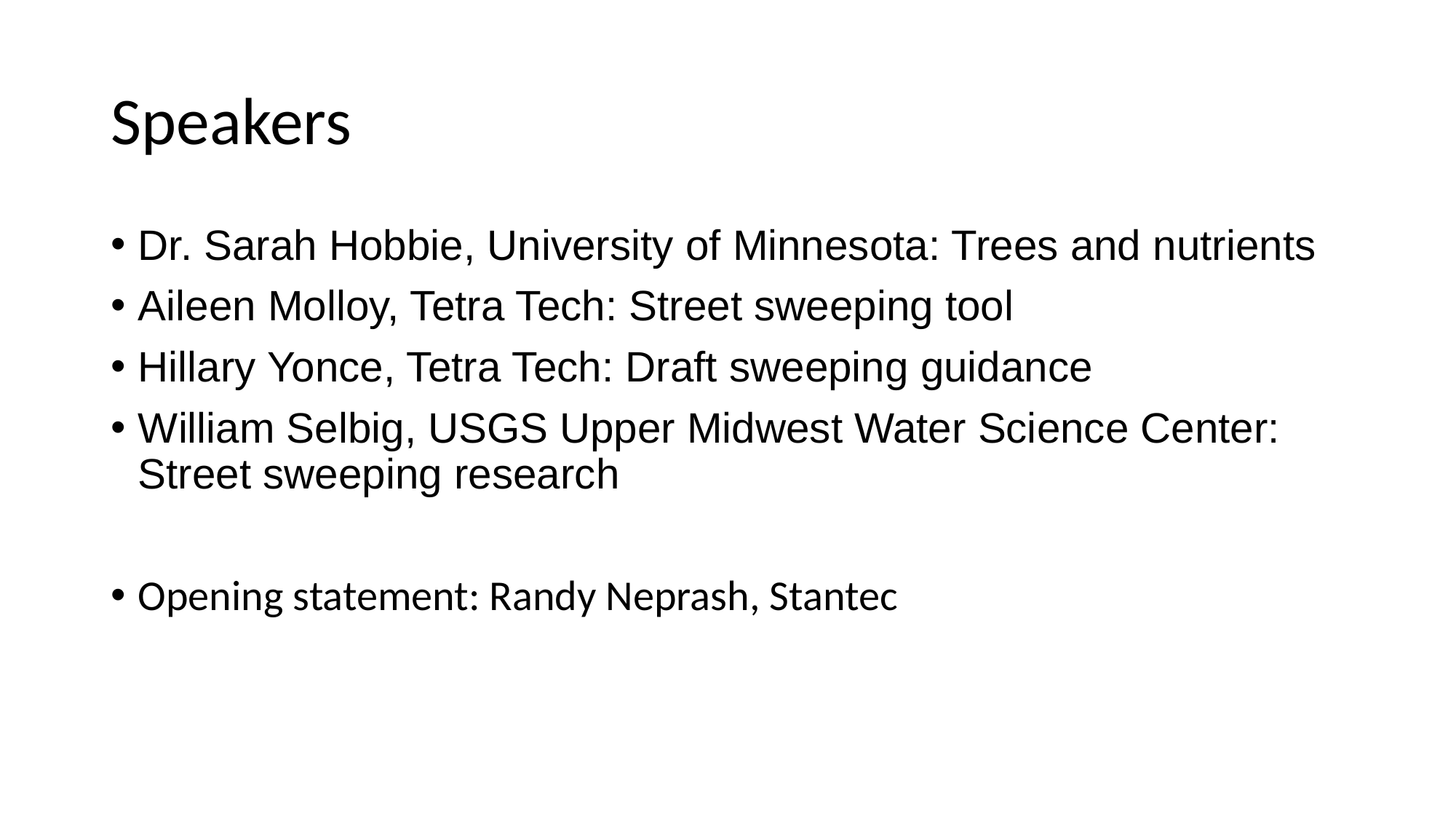

# Speakers
Dr. Sarah Hobbie, University of Minnesota: Trees and nutrients
Aileen Molloy, Tetra Tech: Street sweeping tool
Hillary Yonce, Tetra Tech: Draft sweeping guidance
William Selbig, USGS Upper Midwest Water Science Center: Street sweeping research

Opening statement: Randy Neprash, Stantec